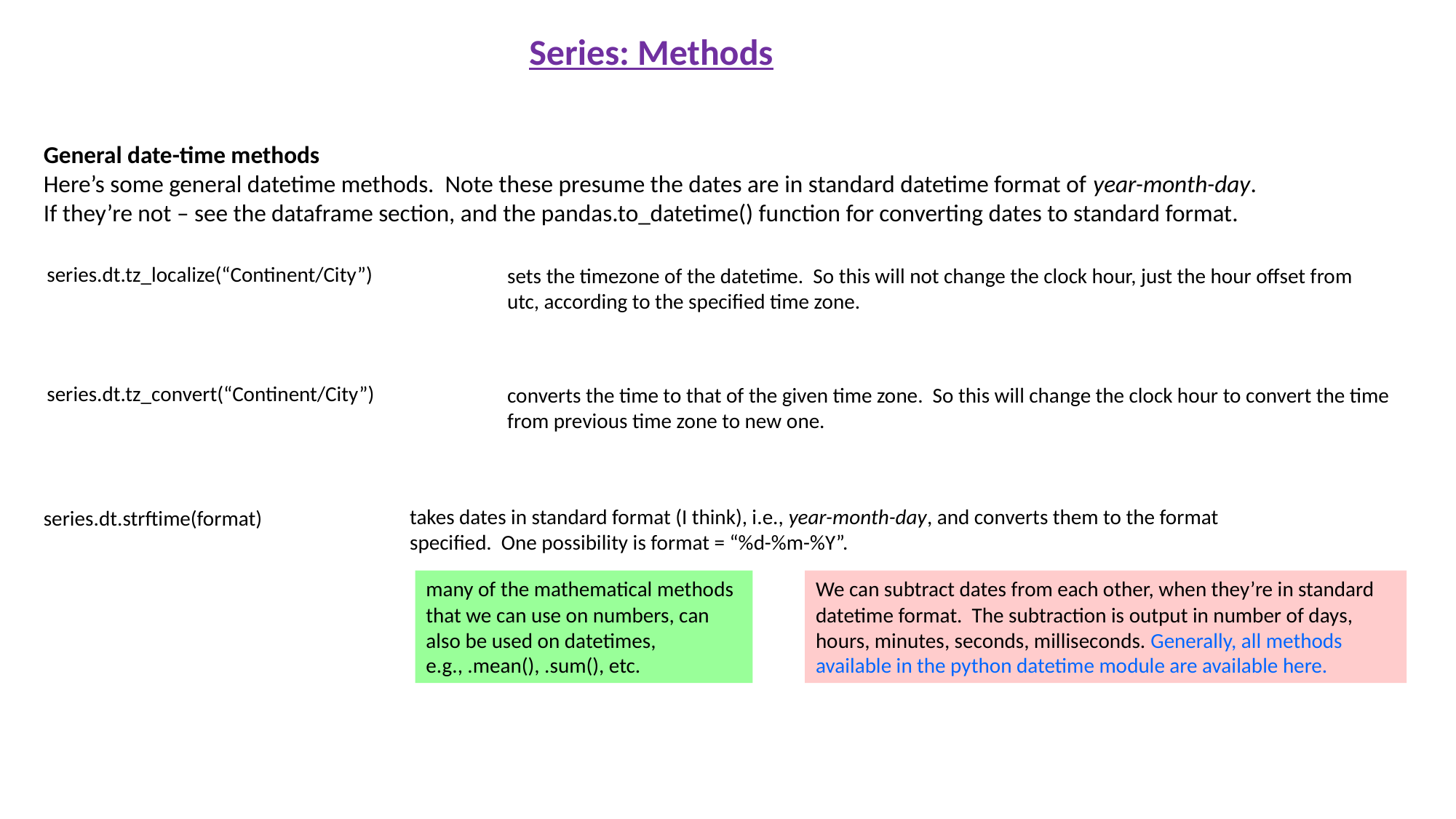

Series: Methods
General date-time methods
Here’s some general datetime methods.  Note these presume the dates are in standard datetime format of year-month-day.  If they’re not – see the dataframe section, and the pandas.to_datetime() function for converting dates to standard format.
series.dt.tz_localize(“Continent/City”)
sets the timezone of the datetime.  So this will not change the clock hour, just the hour offset from utc, according to the specified time zone.
series.dt.tz_convert(“Continent/City”)
converts the time to that of the given time zone.  So this will change the clock hour to convert the time from previous time zone to new one.
takes dates in standard format (I think), i.e., year-month-day, and converts them to the format specified.  One possibility is format = “%d-%m-%Y”.
series.dt.strftime(format)
many of the mathematical methods that we can use on numbers, can also be used on datetimes, e.g., .mean(), .sum(), etc.
We can subtract dates from each other, when they’re in standard datetime format.  The subtraction is output in number of days, hours, minutes, seconds, milliseconds. Generally, all methods available in the python datetime module are available here.